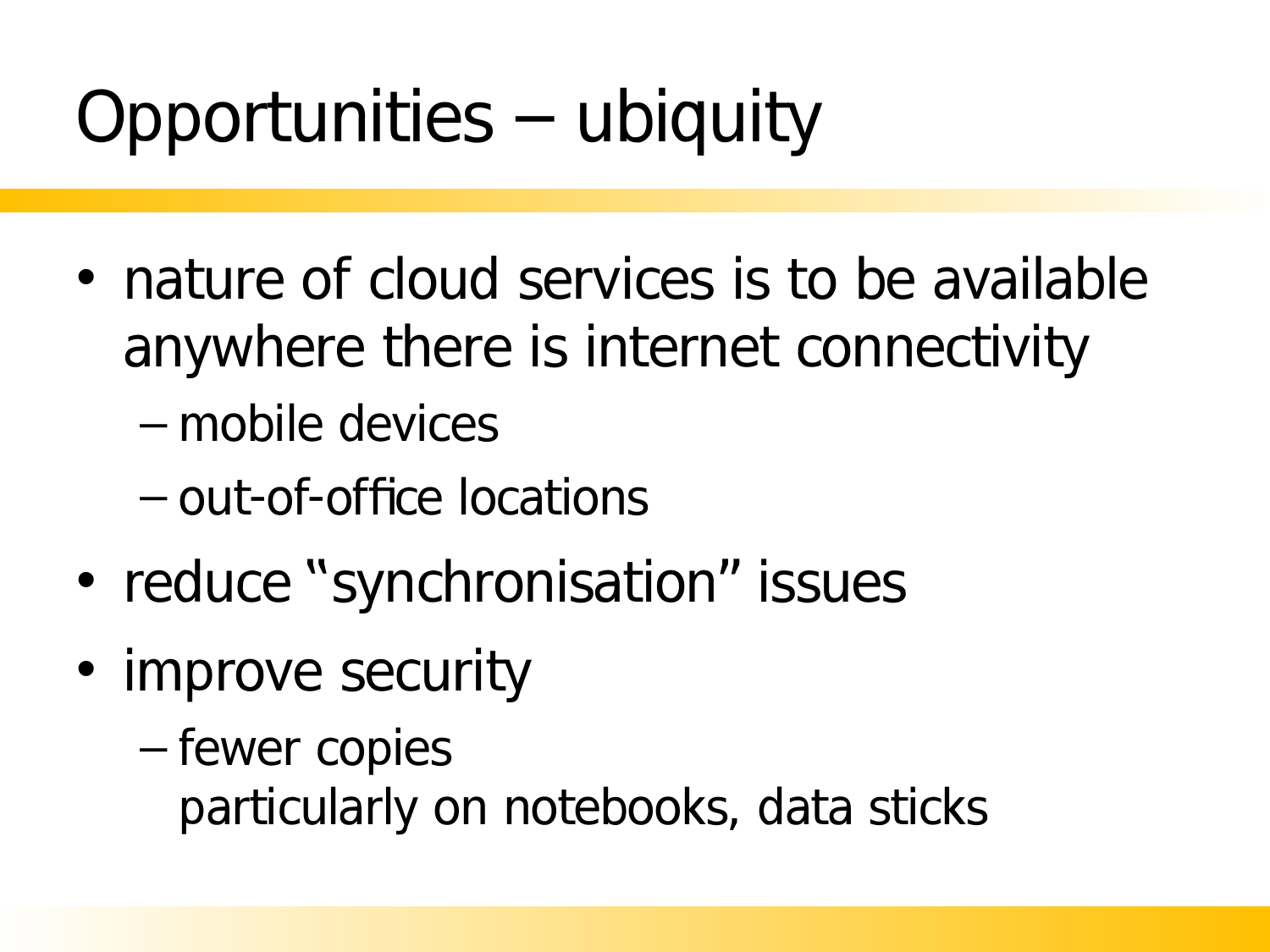

# Opportunities – ubiquity
nature of cloud services is to be available anywhere there is internet connectivity
mobile devices
out-of-office locations
reduce “synchronisation” issues
improve security
fewer copies
particularly on notebooks, data sticks